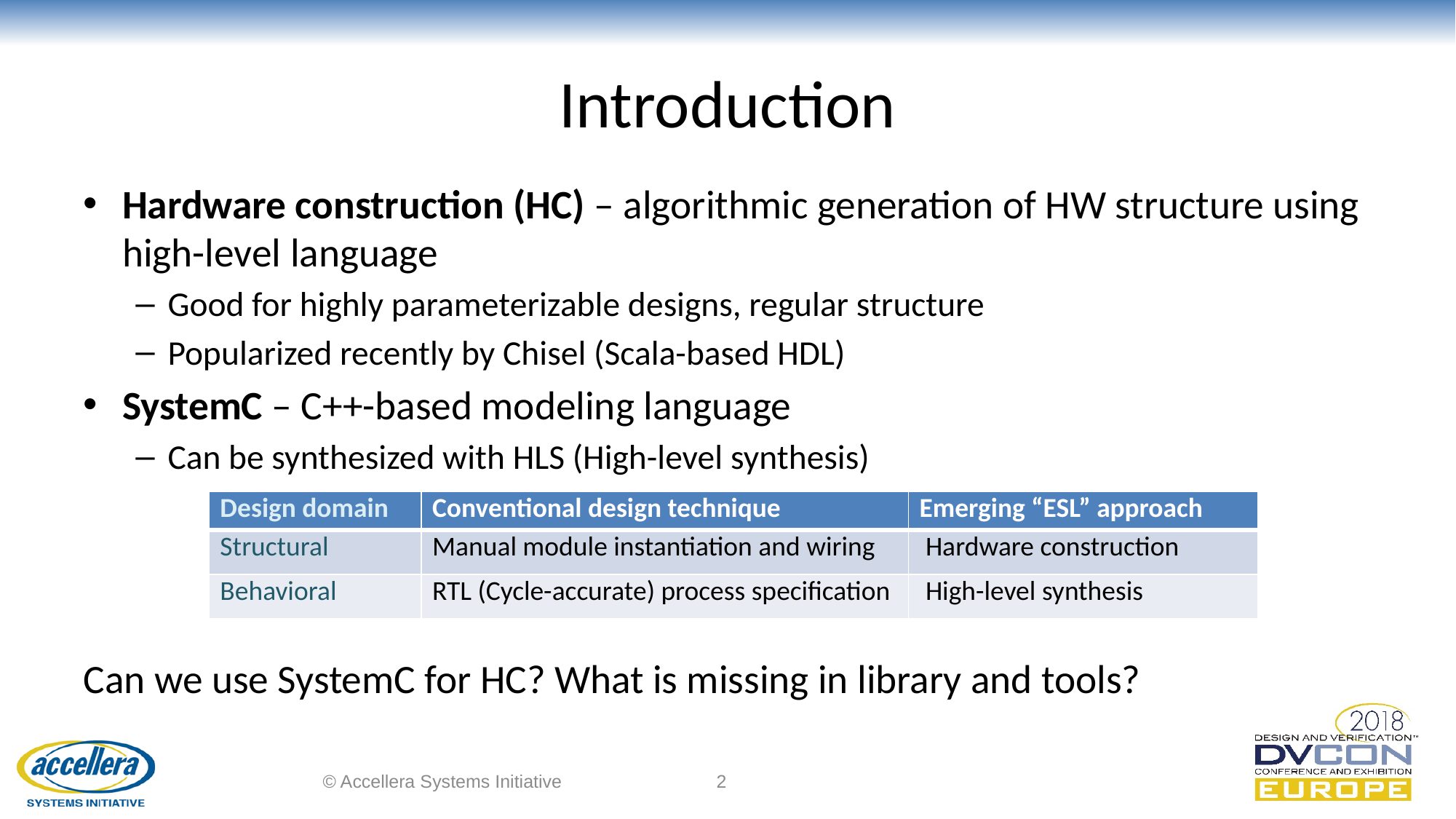

# Introduction
Hardware construction (HC) – algorithmic generation of HW structure using high-level language
Good for highly parameterizable designs, regular structure
Popularized recently by Chisel (Scala-based HDL)
SystemC – C++-based modeling language
Can be synthesized with HLS (High-level synthesis)

Can we use SystemC for HC? What is missing in library and tools?

| Design domain | Conventional design technique | Emerging “ESL” approach |
| --- | --- | --- |
| Structural | Manual module instantiation and wiring | Hardware construction |
| Behavioral | RTL (Cycle-accurate) process specification | High-level synthesis |
© Accellera Systems Initiative
2